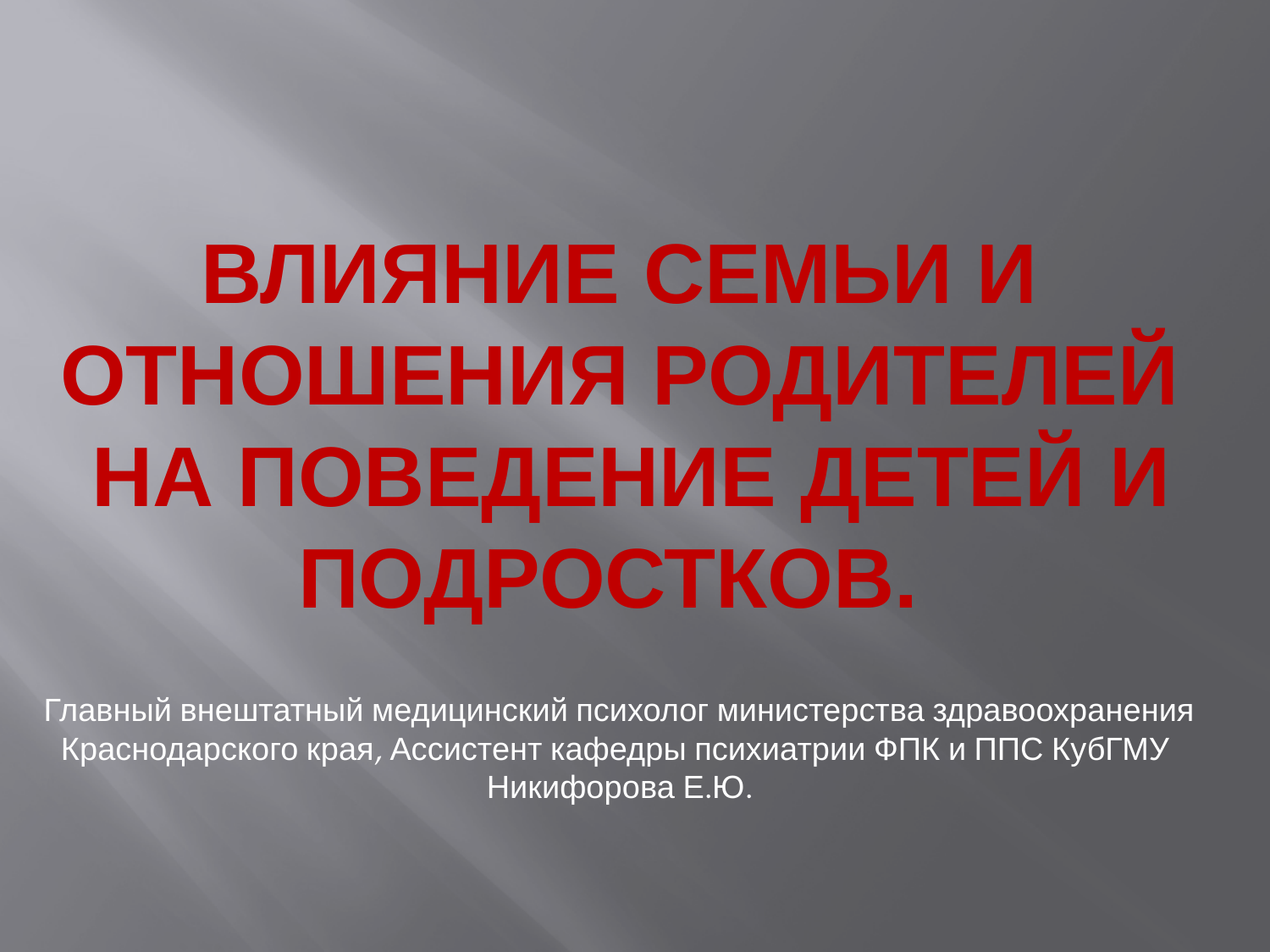

Влияние семьи и отношения родителей  на поведение детей и подростков.
Главный внештатный медицинский психолог министерства здравоохранения Краснодарского края, Ассистент кафедры психиатрии ФПК и ППС КубГМУ
Никифорова Е.Ю.